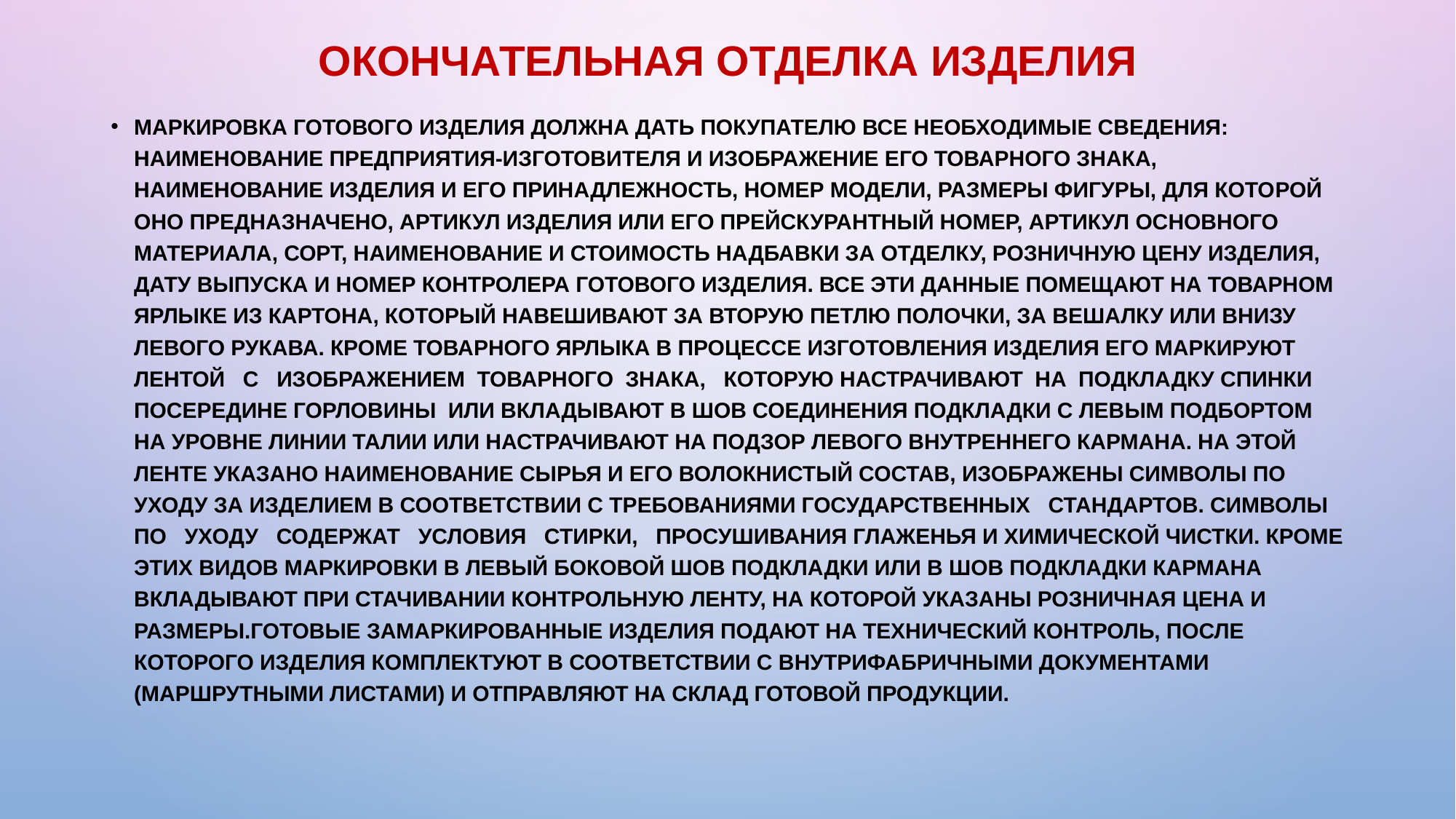

# Окончательная отделка изделия
Маркировка готового изделия должна дать покупателю все необходимые сведения: наименование предприятия-изготови­теля и изображение его товарного знака, наименование изделия и его принадлежность, номер модели, размеры фигуры, для кото­рой оно предназначено, артикул изделия или его прейскурантный номер, артикул основного материала, сорт, наименование и стоимость надбавки за отделку, розничную цену изделия, дату выпуска и номер контролера готового изделия. Все эти данные помещают на товарном ярлыке из картона, который навешивают за вторую петлю полочки, за вешалку или внизу левого рукава. Кроме товарного ярлыка в процессе изготовления изделия его маркируют  лентой   с   изображением  товарного  знака,   которую настрачивают  на  подкладку спинки посередине горловины  или вкладывают в шов соединения подкладки с левым подбортом на уровне линии талии или настрачивают на подзор левого внутреннего кармана. На этой ленте указано наименование сырья и его волокнистый состав, изображены символы по уходу за изделием в соответствии с требованиями государственных   стандартов. Символы   по   уходу   содержат   условия   стирки,   просушивания глаженья и химической чистки. Кроме этих видов маркировки в левый боковой шов подкладки или в шов подкладки кармана вкладывают при стачивании кон­трольную ленту, на которой указаны розничная цена и размеры.Готовые замаркированные изделия подают на технический кон­троль, после которого изделия комплектуют в соответствии с внутрифабричными документами (маршрутными листами) и отпра­вляют на склад готовой продукции.